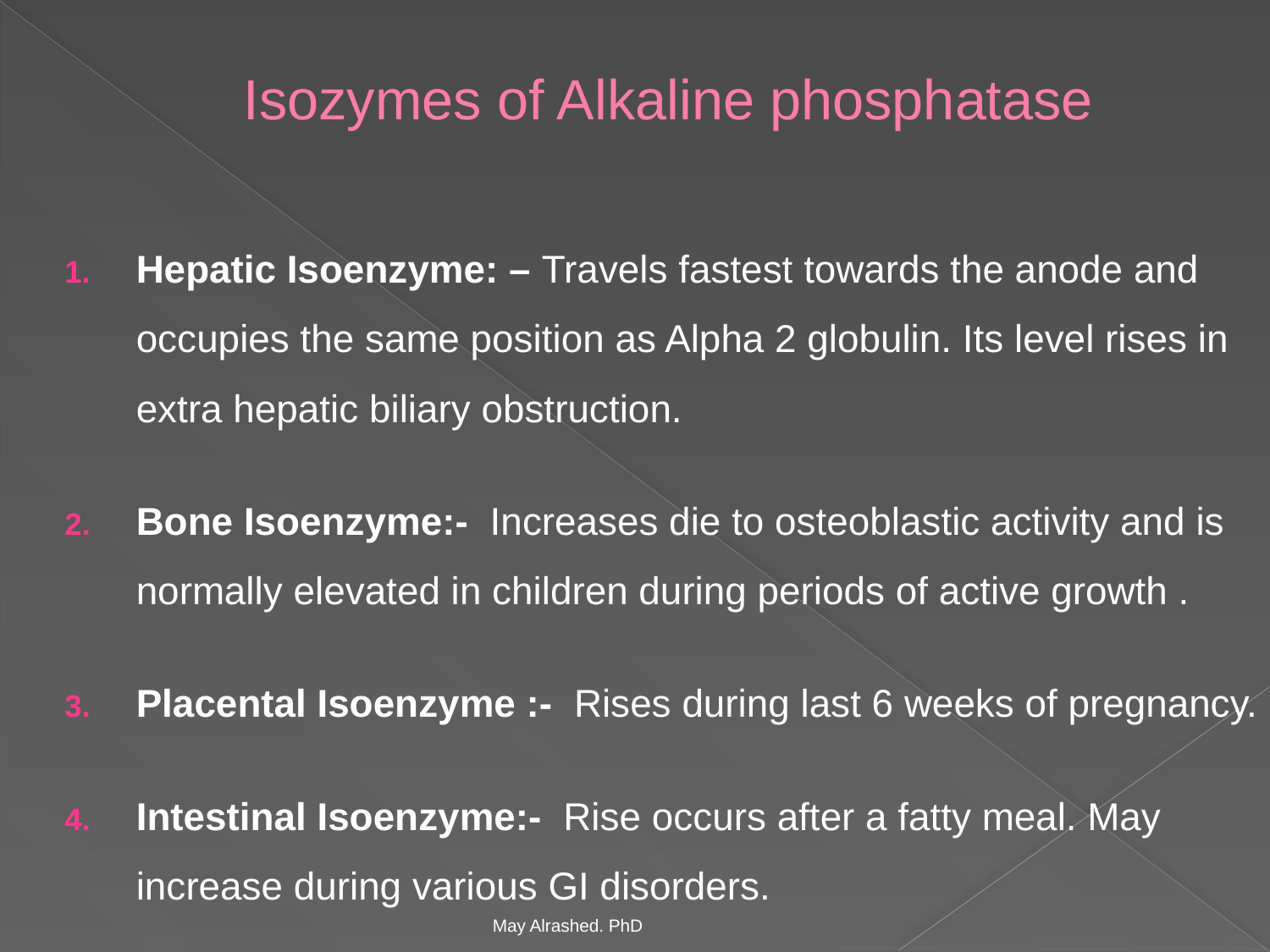

# Isozymes of Alkaline phosphatase
Hepatic Isoenzyme: – Travels fastest towards the anode and occupies the same position as Alpha 2 globulin. Its level rises in extra hepatic biliary obstruction.

Bone Isoenzyme:-  Increases die to osteoblastic activity and is normally elevated in children during periods of active growth .

Placental Isoenzyme :-  Rises during last 6 weeks of pregnancy.

Intestinal Isoenzyme:-  Rise occurs after a fatty meal. May increase during various GI disorders.

May Alrashed. PhD